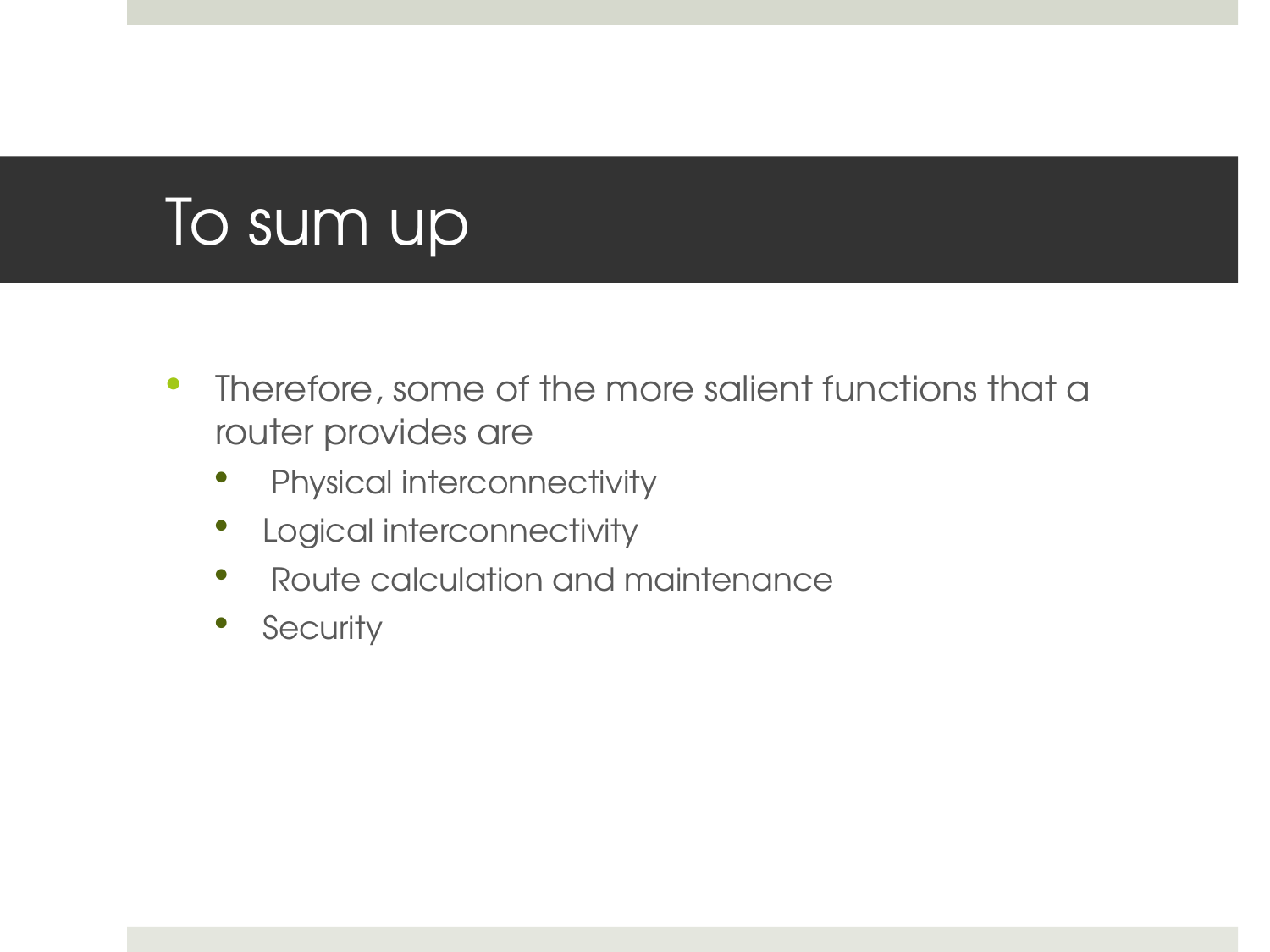

# To sum up
Therefore, some of the more salient functions that a router provides are
 Physical interconnectivity
Logical interconnectivity
 Route calculation and maintenance
Security